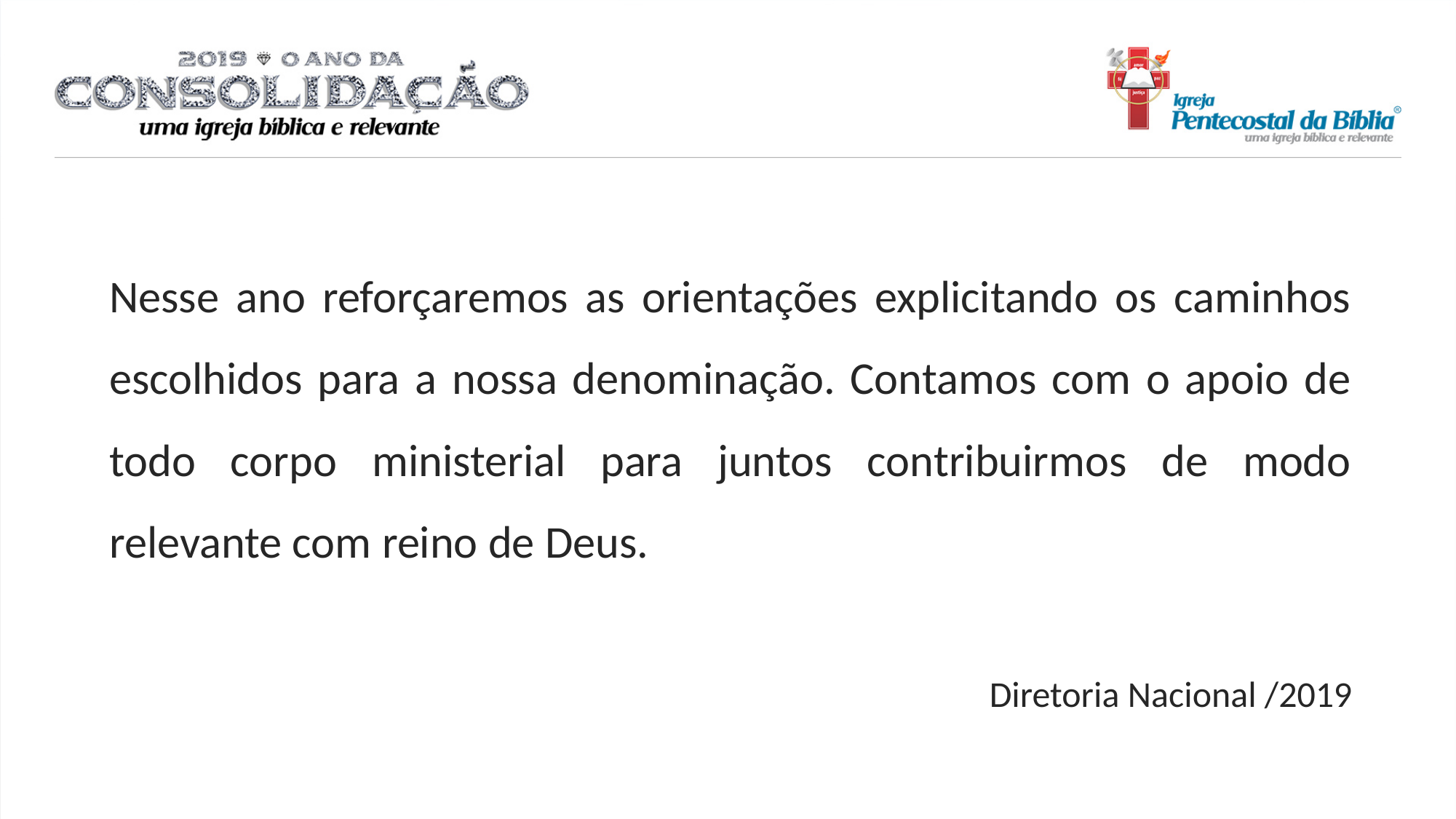

Nesse ano reforçaremos as orientações explicitando os caminhos escolhidos para a nossa denominação. Contamos com o apoio de todo corpo ministerial para juntos contribuirmos de modo relevante com reino de Deus.

Diretoria Nacional /2019